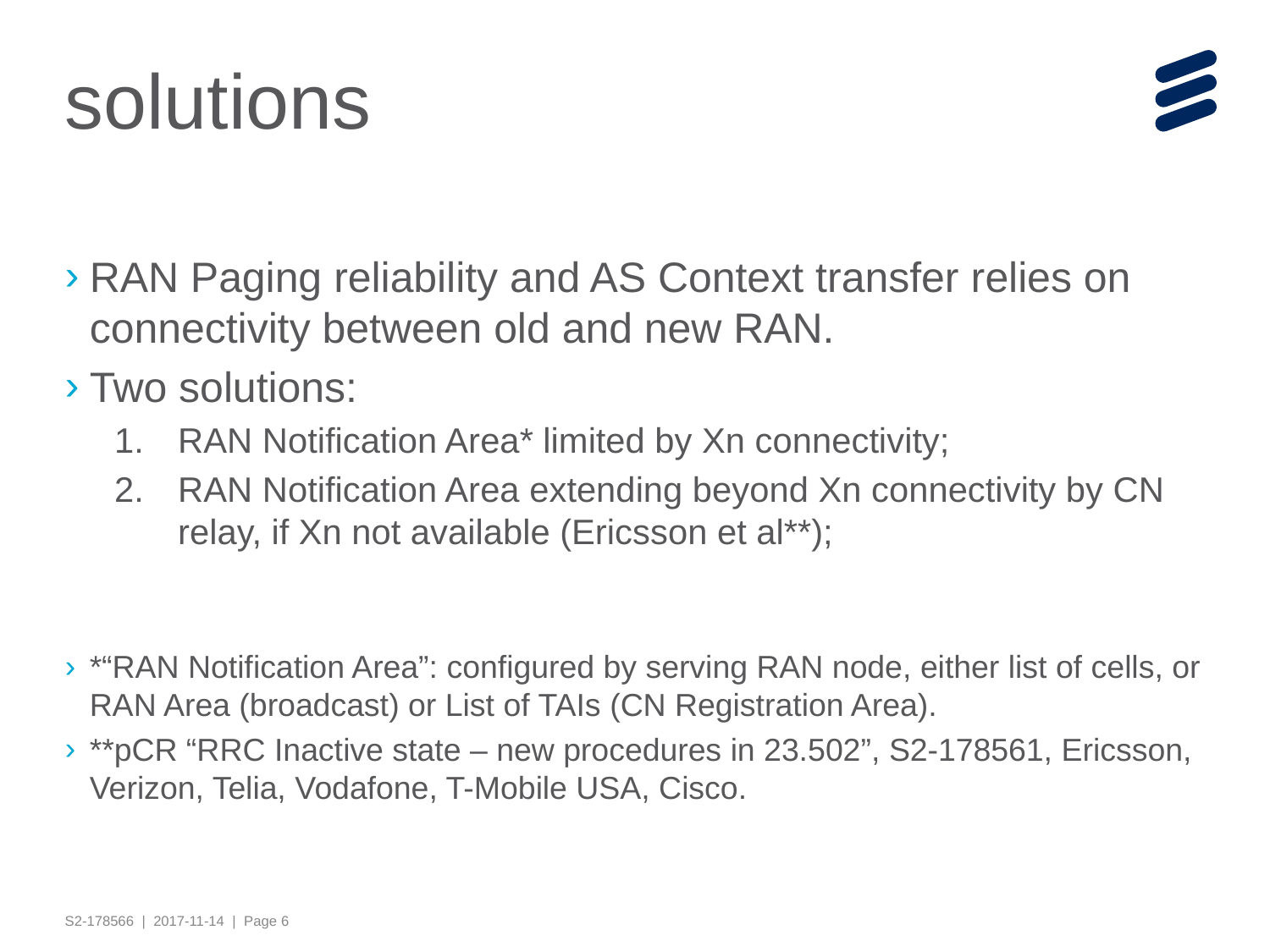

# solutions
RAN Paging reliability and AS Context transfer relies on connectivity between old and new RAN.
Two solutions:
RAN Notification Area* limited by Xn connectivity;
RAN Notification Area extending beyond Xn connectivity by CN relay, if Xn not available (Ericsson et al**);

*“RAN Notification Area”: configured by serving RAN node, either list of cells, or RAN Area (broadcast) or List of TAIs (CN Registration Area).
**pCR “RRC Inactive state – new procedures in 23.502”, S2-178561, Ericsson, Verizon, Telia, Vodafone, T-Mobile USA, Cisco.